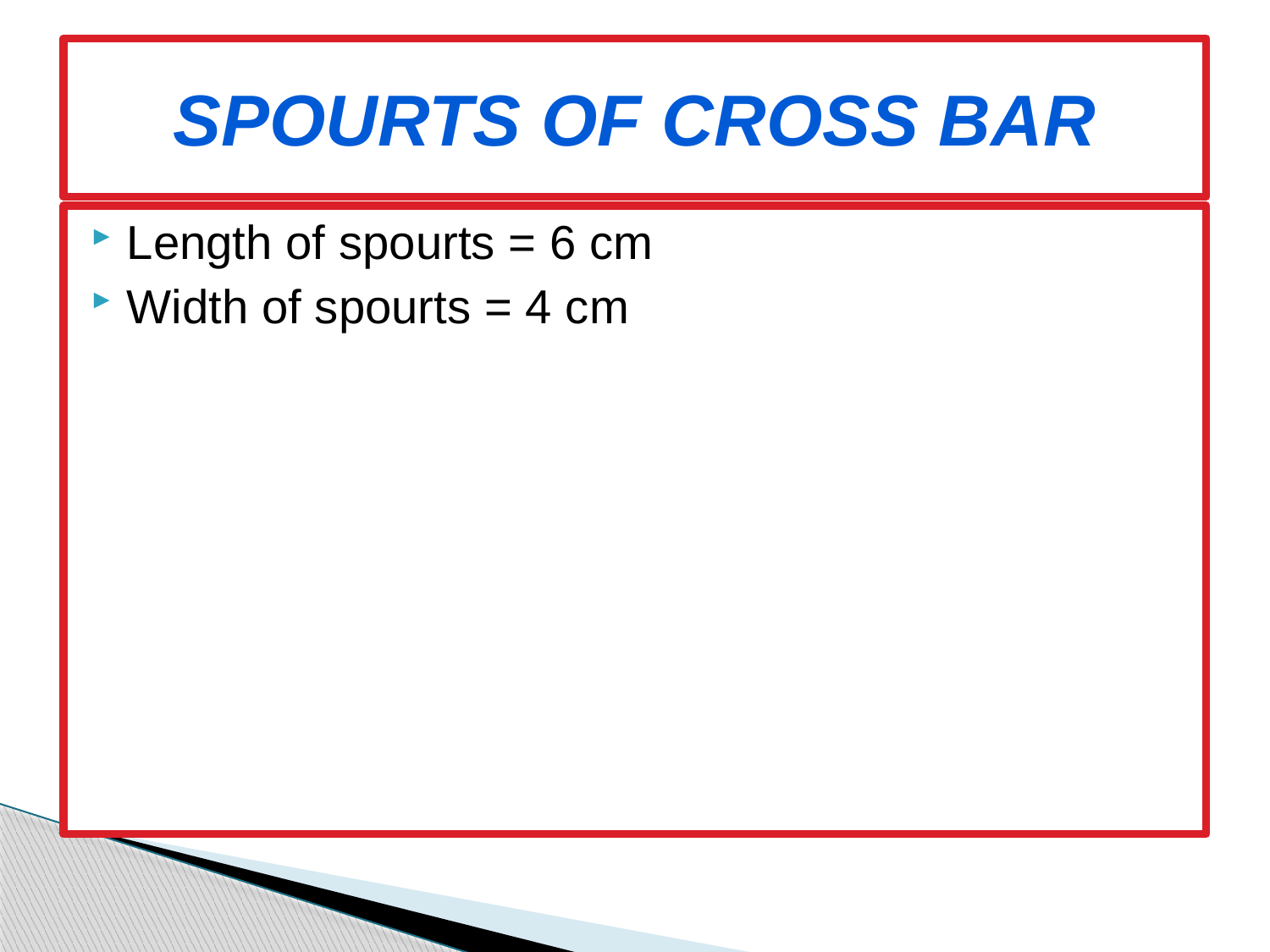

# Spourts of Cross Bar
Length of spourts = 6 cm
Width of spourts = 4 cm